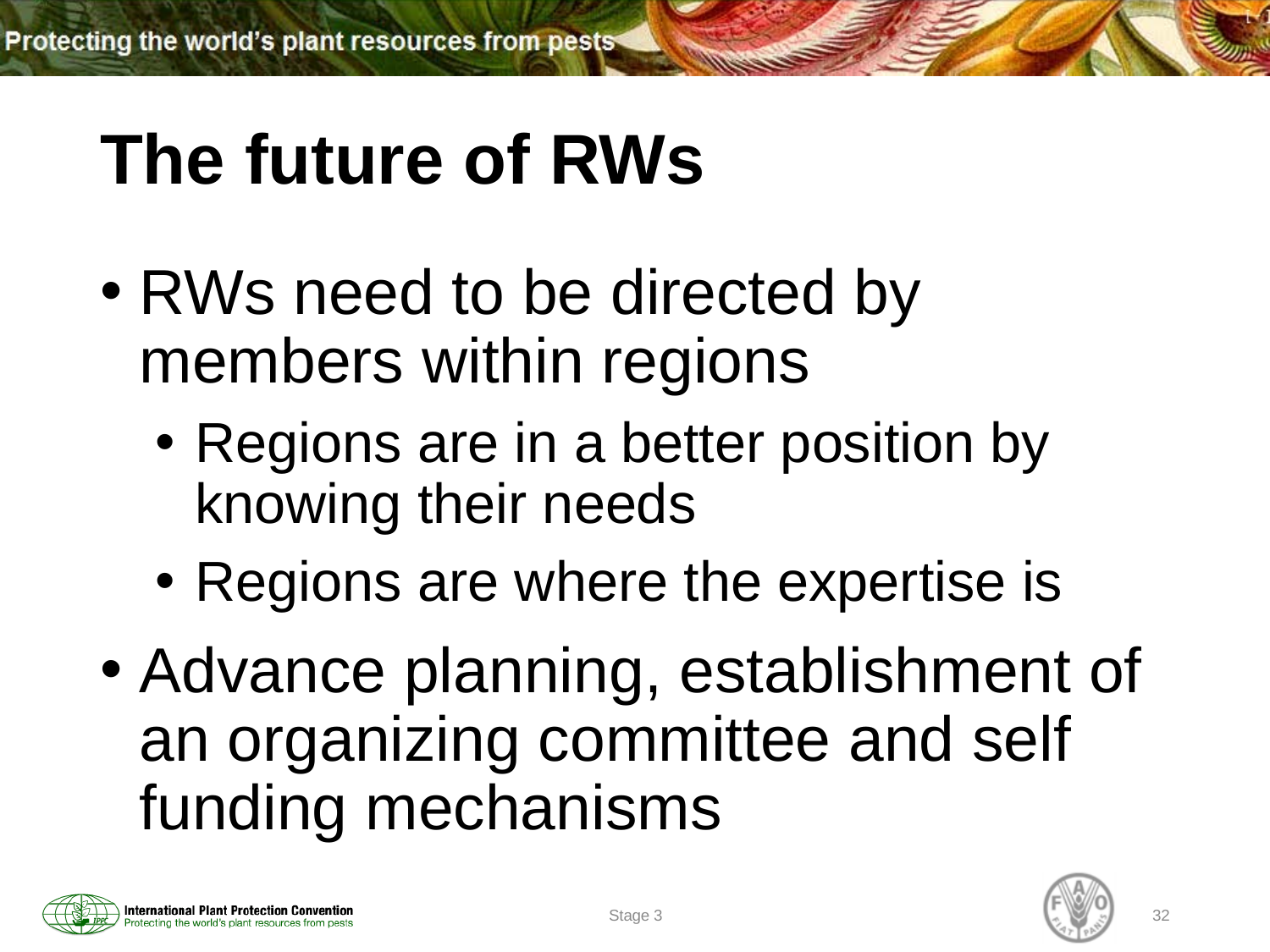

# The future of RWs
RWs need to be directed by members within regions
Regions are in a better position by knowing their needs
Regions are where the expertise is
Advance planning, establishment of an organizing committee and self funding mechanisms
Stage 3
32